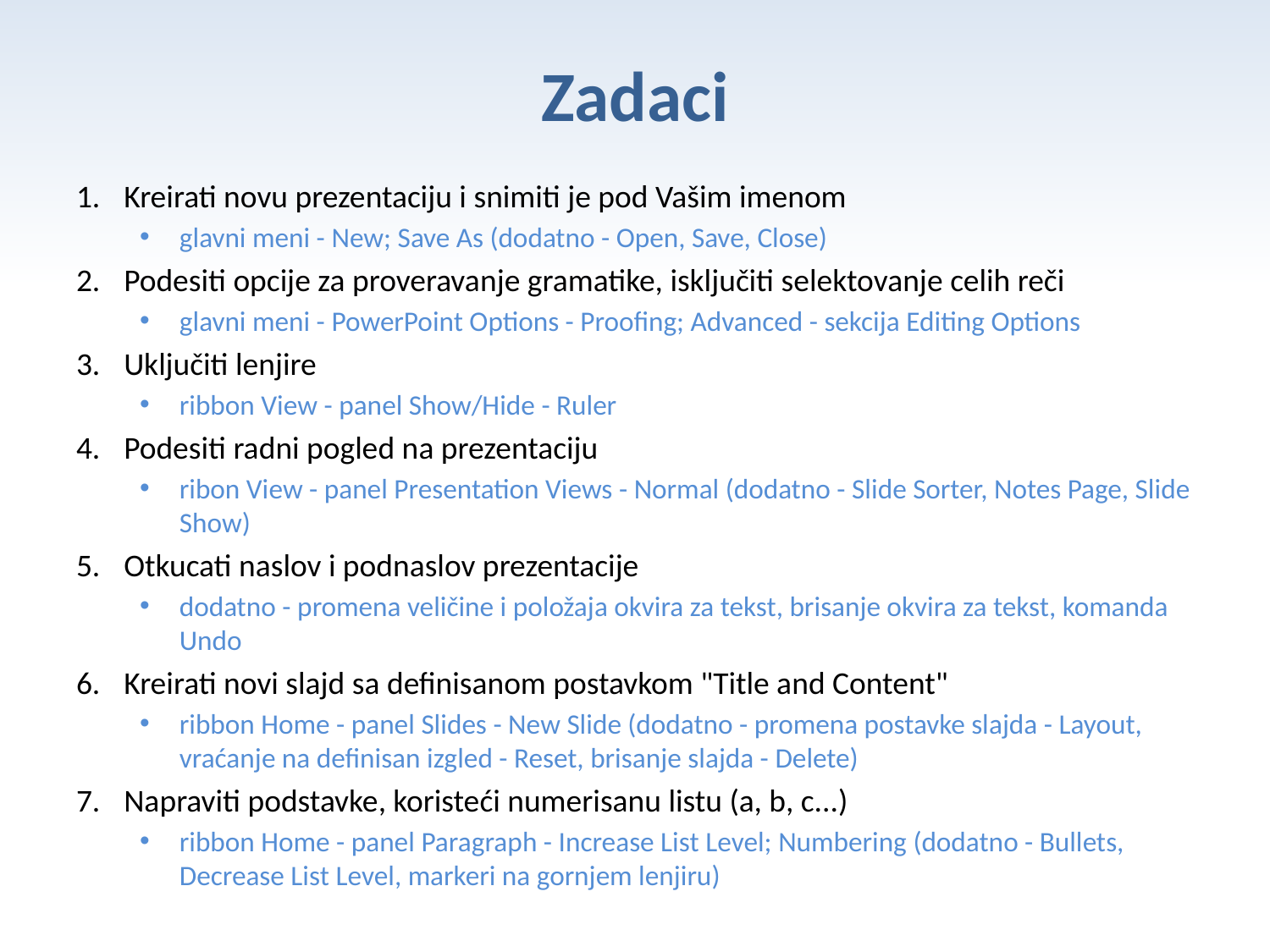

# Zadaci
Kreirati novu prezentaciju i snimiti je pod Vašim imenom
glavni meni - New; Save As (dodatno - Open, Save, Close)
Podesiti opcije za proveravanje gramatike, isključiti selektovanje celih reči
glavni meni - PowerPoint Options - Proofing; Advanced - sekcija Editing Options
Uključiti lenjire
ribbon View - panel Show/Hide - Ruler
Podesiti radni pogled na prezentaciju
ribon View - panel Presentation Views - Normal (dodatno - Slide Sorter, Notes Page, Slide Show)
Otkucati naslov i podnaslov prezentacije
dodatno - promena veličine i položaja okvira za tekst, brisanje okvira za tekst, komanda Undo
Kreirati novi slajd sa definisanom postavkom "Title and Content"
ribbon Home - panel Slides - New Slide (dodatno - promena postavke slajda - Layout, vraćanje na definisan izgled - Reset, brisanje slajda - Delete)
Napraviti podstavke, koristeći numerisanu listu (a, b, c...)
ribbon Home - panel Paragraph - Increase List Level; Numbering (dodatno - Bullets, Decrease List Level, markeri na gornjem lenjiru)